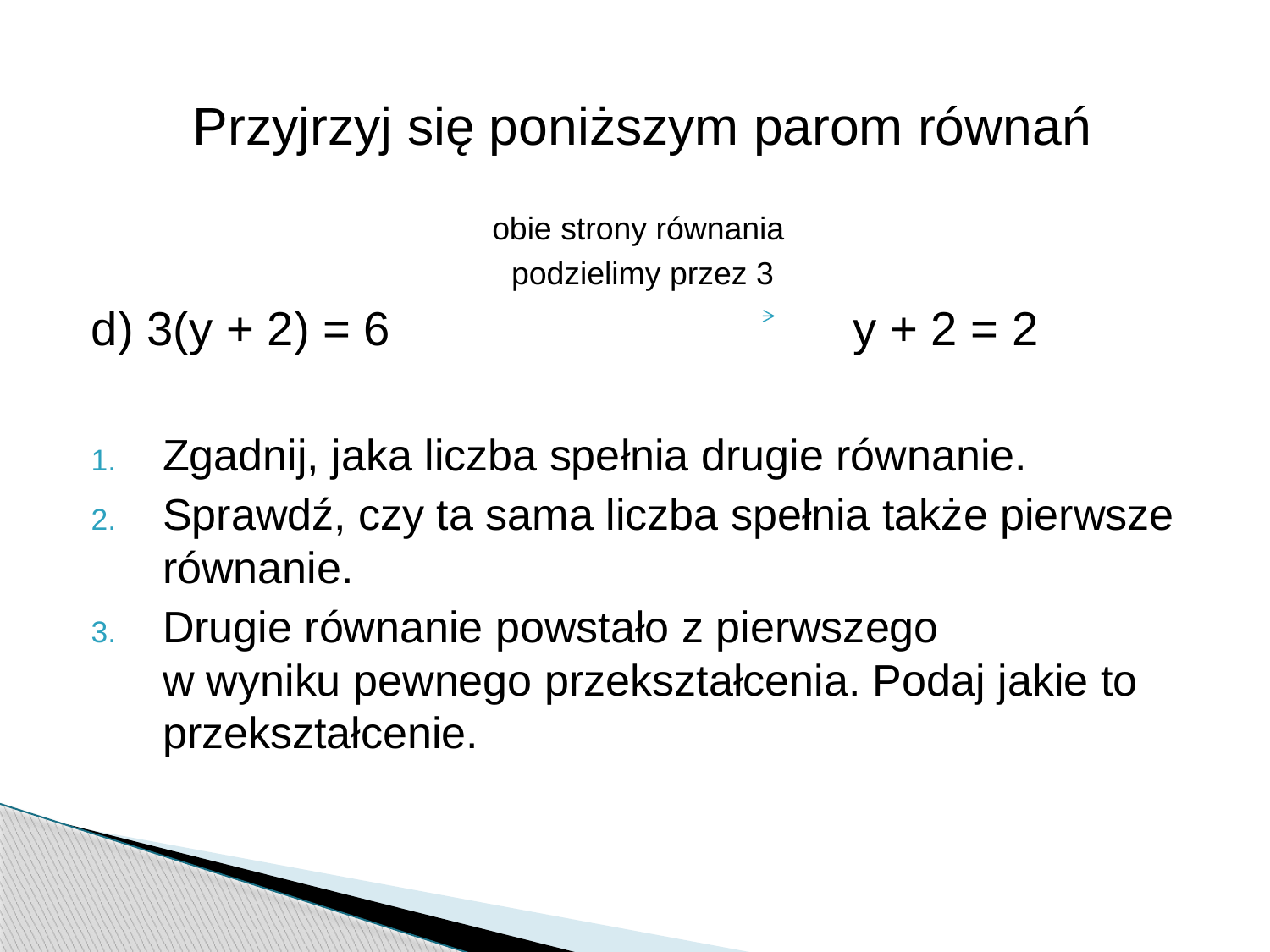

Przyjrzyj się poniższym parom równań

obie strony równania
podzielimy przez 3
d) 3(y + 2) = 6				y + 2 = 2

Zgadnij, jaka liczba spełnia drugie równanie.
Sprawdź, czy ta sama liczba spełnia także pierwsze równanie.
Drugie równanie powstało z pierwszego
w wyniku pewnego przekształcenia. Podaj jakie to przekształcenie.